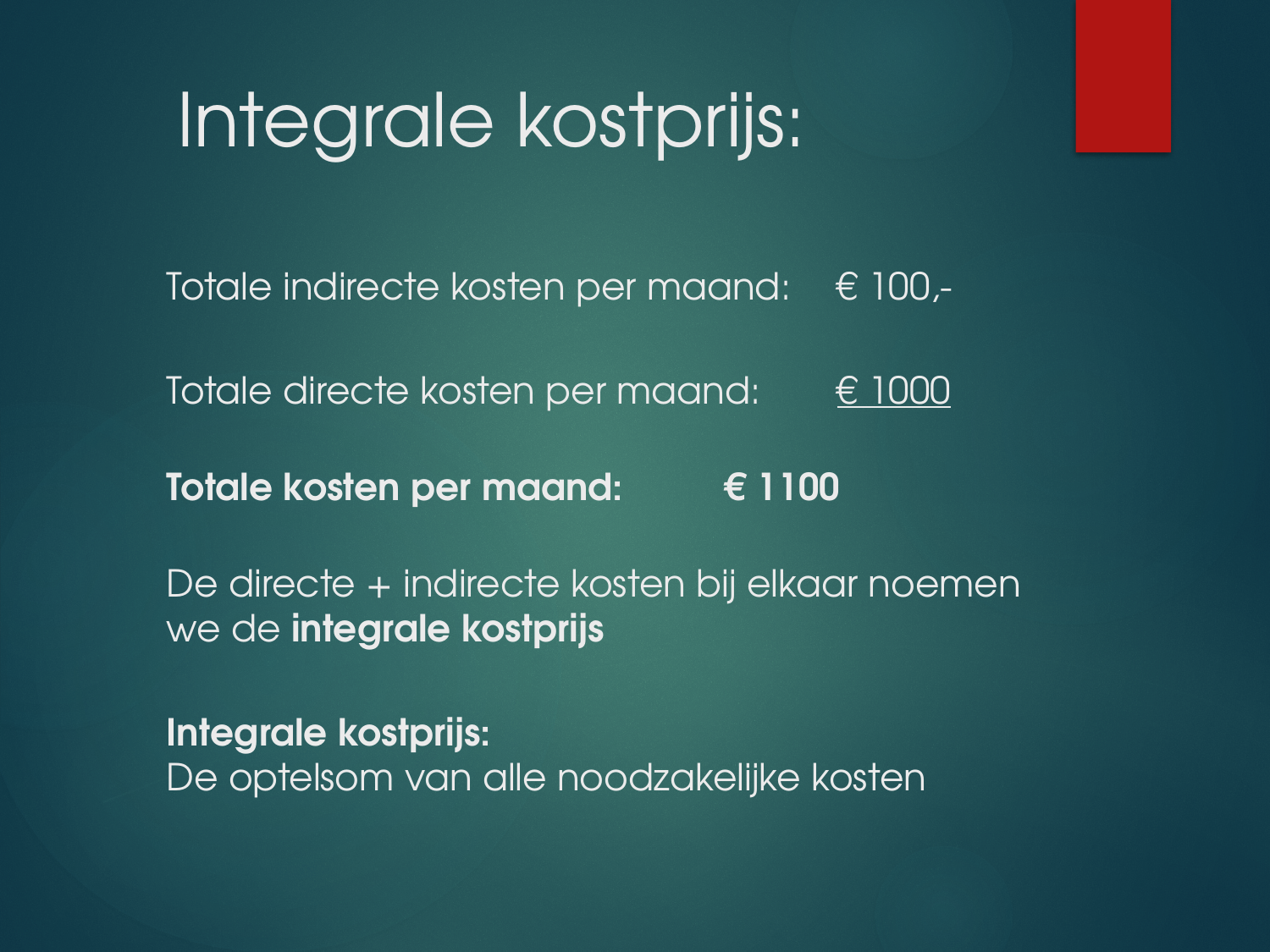

# Integrale kostprijs:

Totale indirecte kosten per maand:	€ 100,-

Totale directe kosten per maand:	€ 1000
Totale kosten per maand: 		€ 1100
De directe + indirecte kosten bij elkaar noemen we de integrale kostprijs

Integrale kostprijs:
De optelsom van alle noodzakelijke kosten